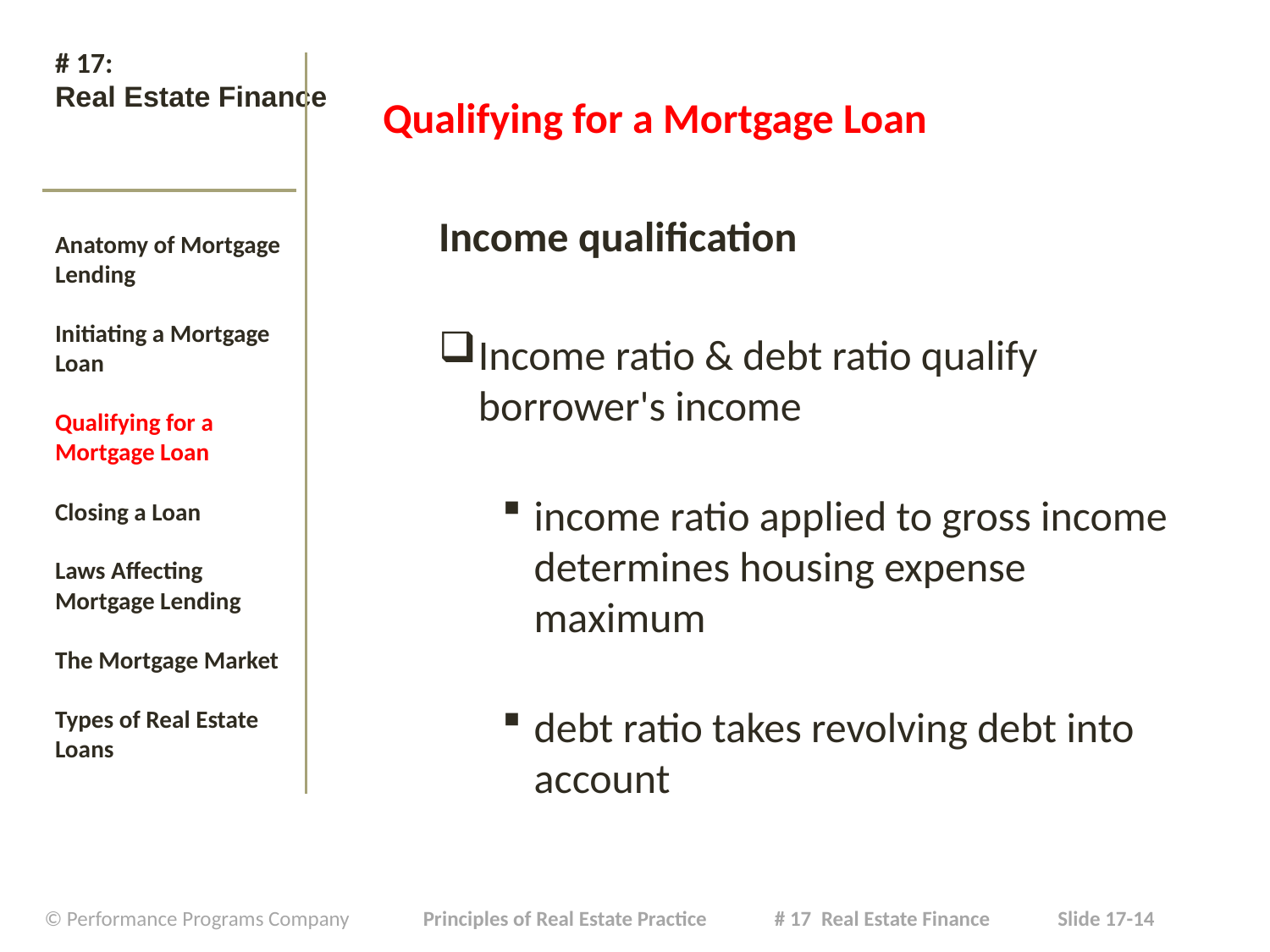

# # 17: Real Estate Finance

Qualifying for a Mortgage Loan

Income qualification

Income ratio & debt ratio qualify borrower's income
income ratio applied to gross income determines housing expense maximum
debt ratio takes revolving debt into account

Anatomy of Mortgage Lending

Initiating a Mortgage Loan

Qualifying for a Mortgage Loan

Closing a Loan

Laws Affecting Mortgage Lending

The Mortgage Market

Types of Real Estate Loans

| © Performance Programs Company Principles of Real Estate Practice # 17 Real Estate Finance Slide 17-14 |
| --- |